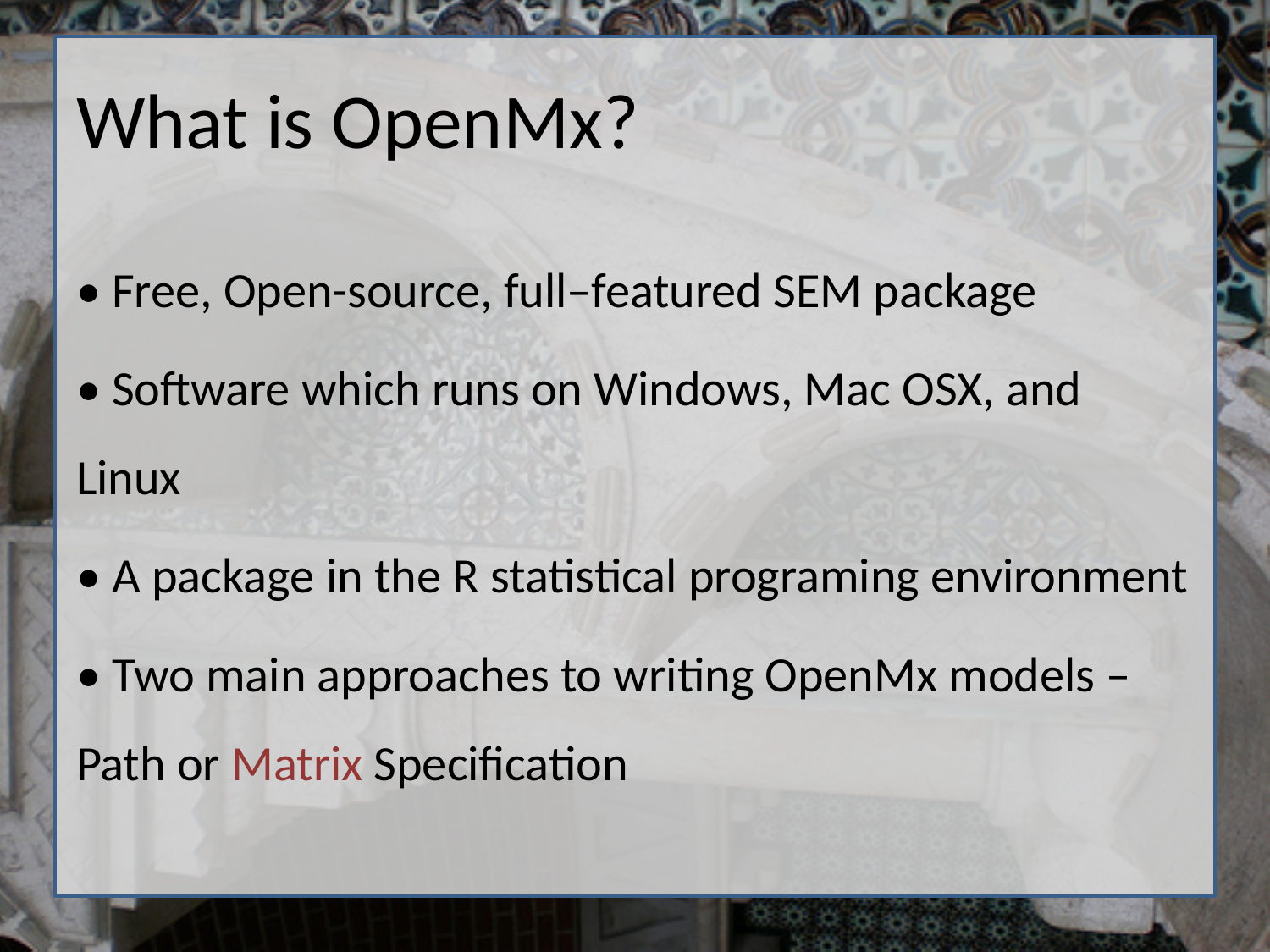

# What is OpenMx?
• Free, Open-source, full–featured SEM package
• Software which runs on Windows, Mac OSX, and Linux
• A package in the R statistical programing environment
• Two main approaches to writing OpenMx models – Path or Matrix Specification